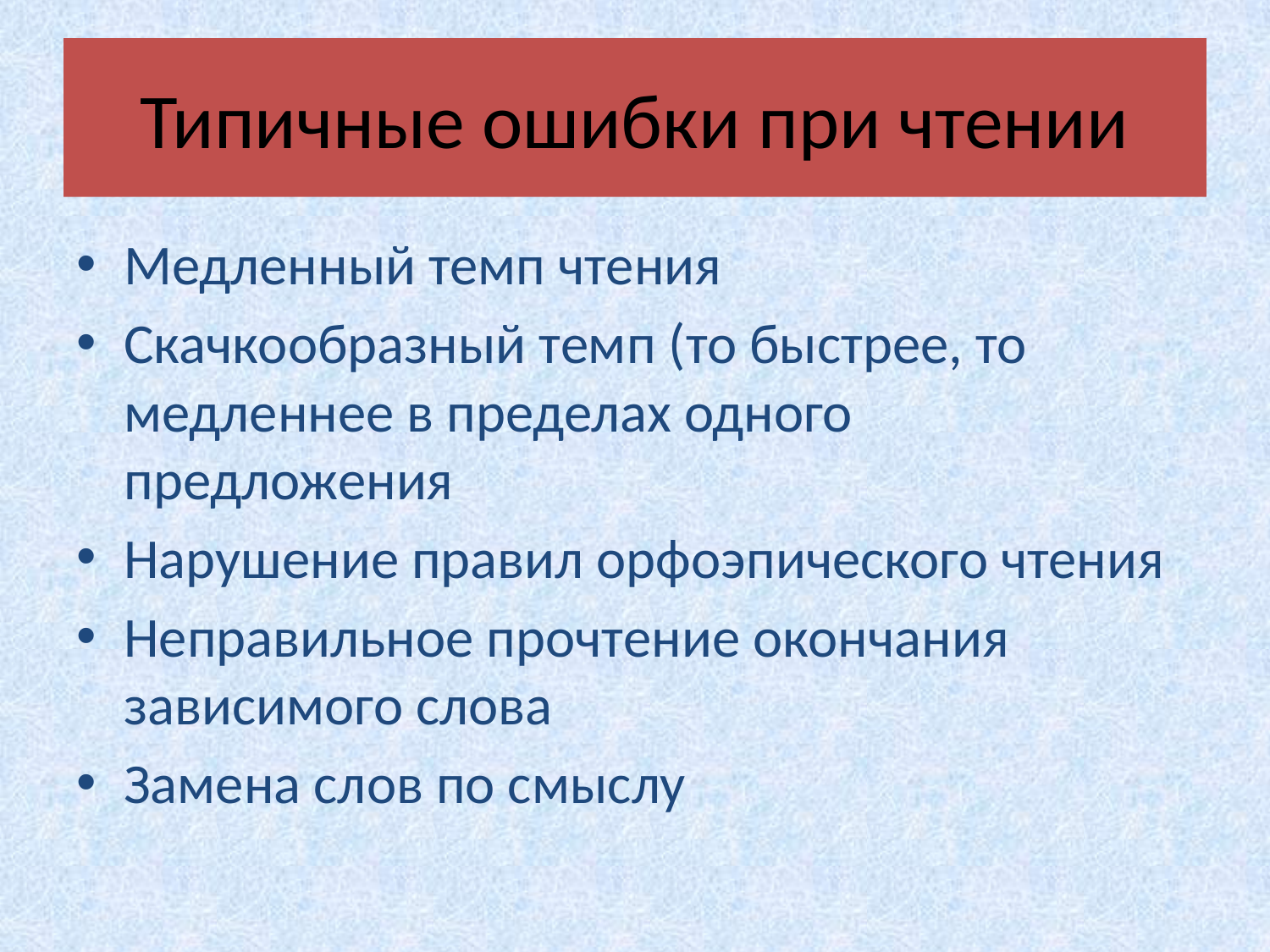

# Типичные ошибки при чтении
Медленный темп чтения
Скачкообразный темп (то быстрее, то медленнее в пределах одного предложения
Нарушение правил орфоэпического чтения
Неправильное прочтение окончания зависимого слова
Замена слов по смыслу